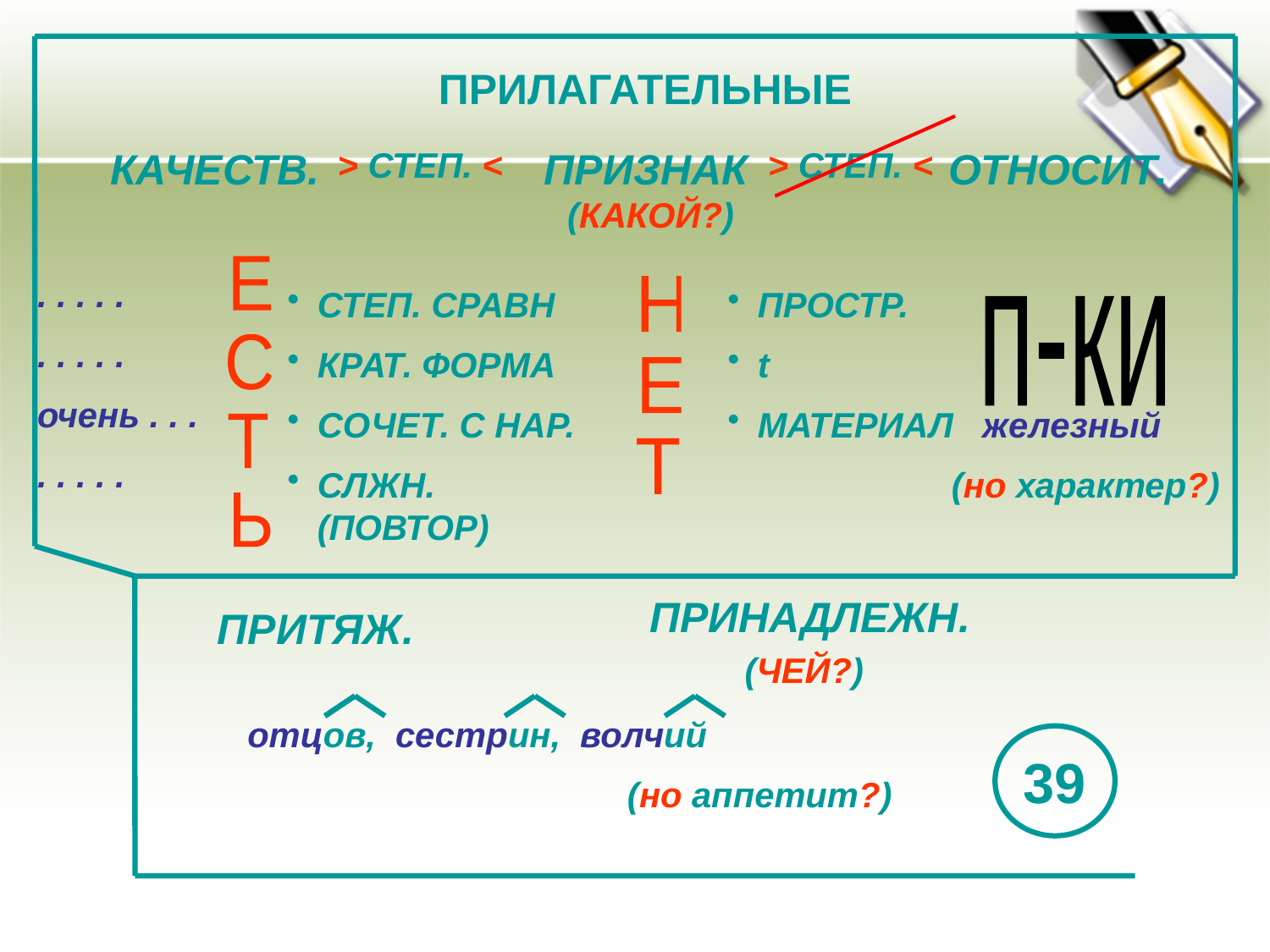

ПРИЛАГАТЕЛЬНЫЕ

КАЧЕСТВ.                   ПРИЗНАК                 ОТНОСИТ.
> СТЕП. <
> СТЕП. <
(КАКОЙ?)
Е
С
Т
Ь
. . . . .
. . . . .
очень . . .
. . . . .
СТЕП. СРАВН
КРАТ. ФОРМА
СОЧЕТ. С НАР.
СЛЖН. (ПОВТОР)
Н
Е
Т
ПРОСТР.
t
МАТЕРИАЛ   железный
                       (но характер?)
п-ки

ПРИТЯЖ.
 ПРИНАДЛЕЖН.
           (ЧЕЙ?)

отцов,  сестрин,  волчий
                                       (но аппетит?)
39